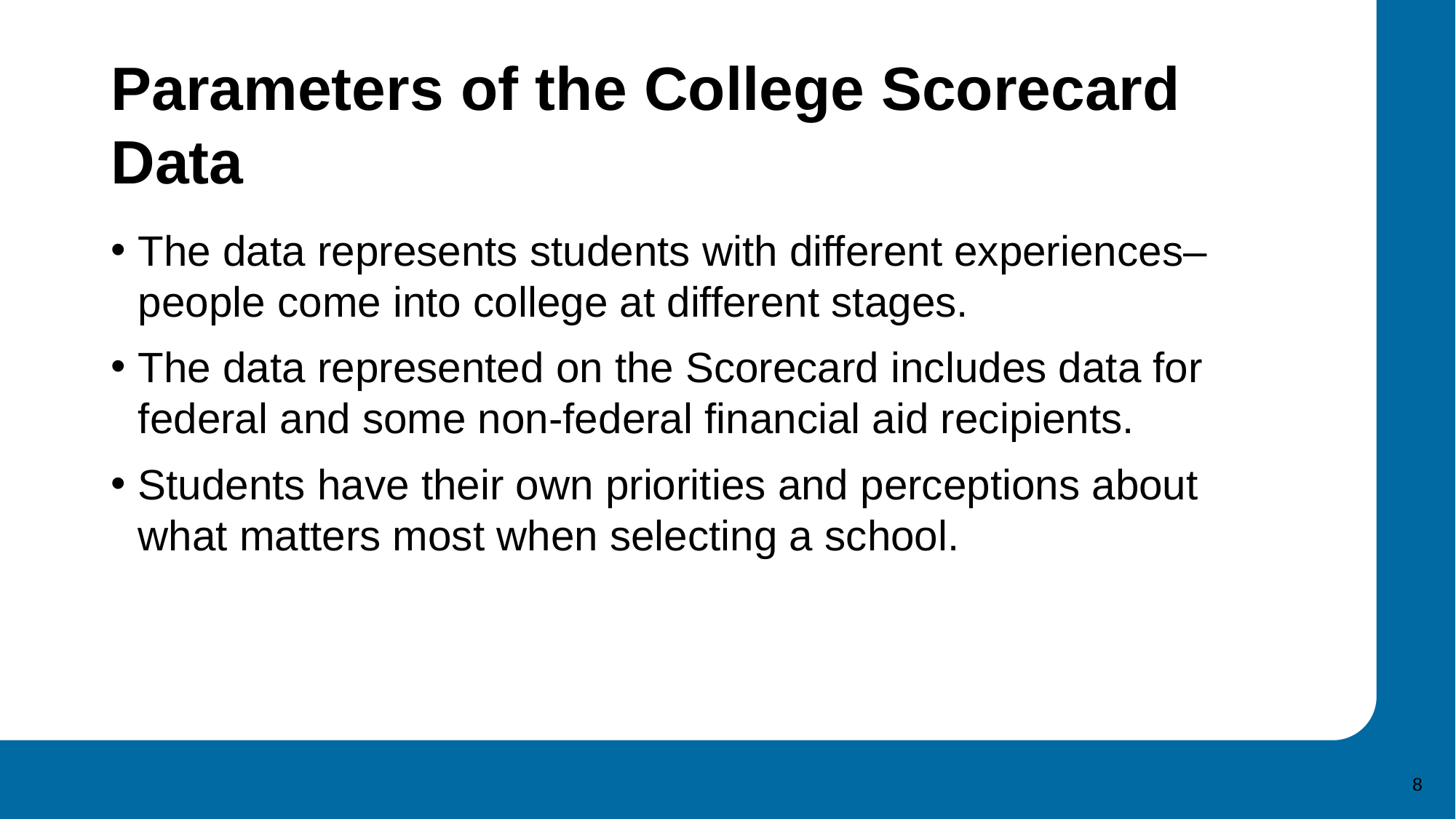

# Parameters of the College Scorecard Data
The data represents students with different experiences– people come into college at different stages.
The data represented on the Scorecard includes data for federal and some non-federal financial aid recipients.
Students have their own priorities and perceptions about what matters most when selecting a school.

8